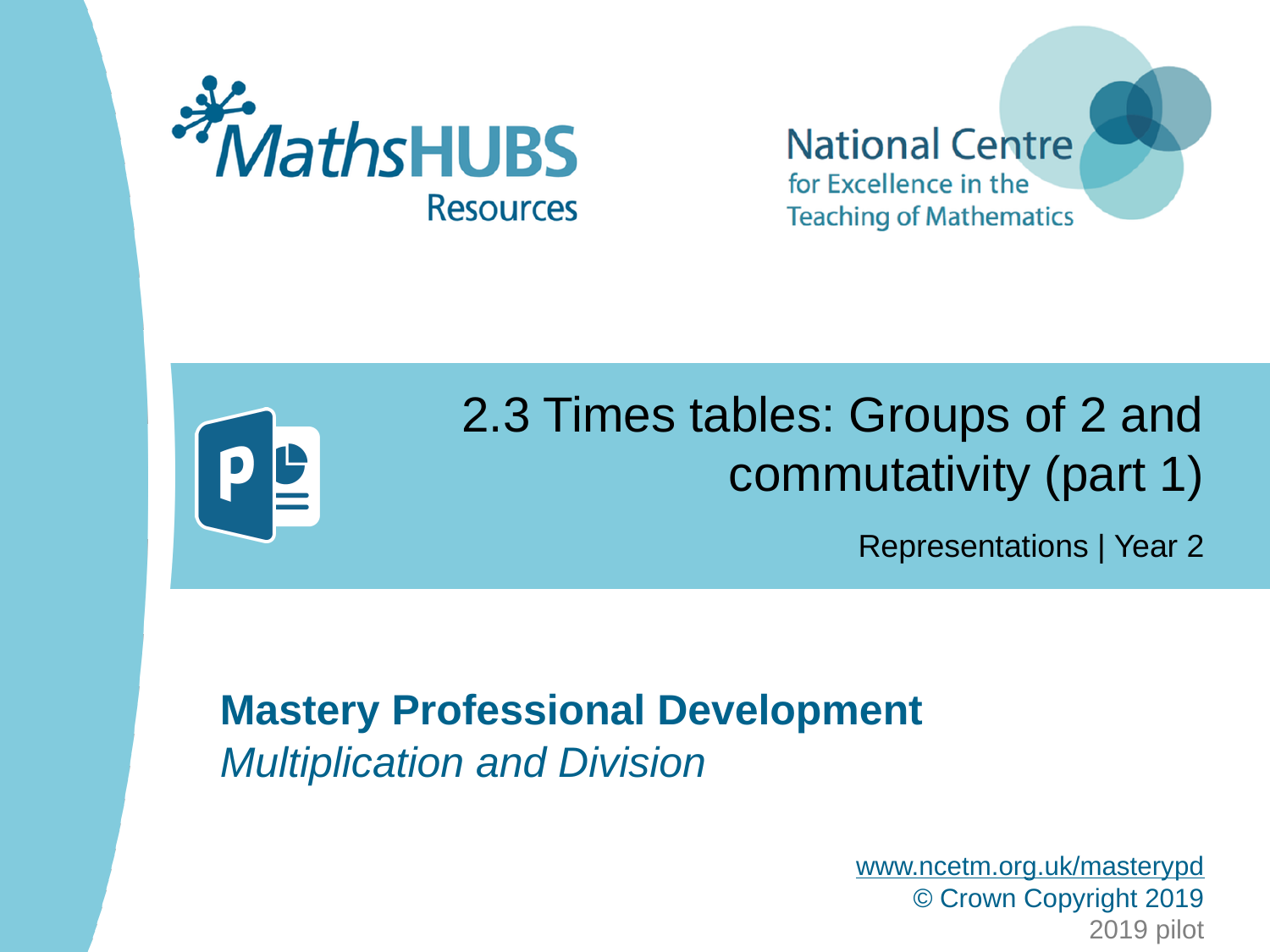

# 2.3 Times tables: Groups of 2 and commutativity (part 1)
Representations | Year 2
Multiplication and Division